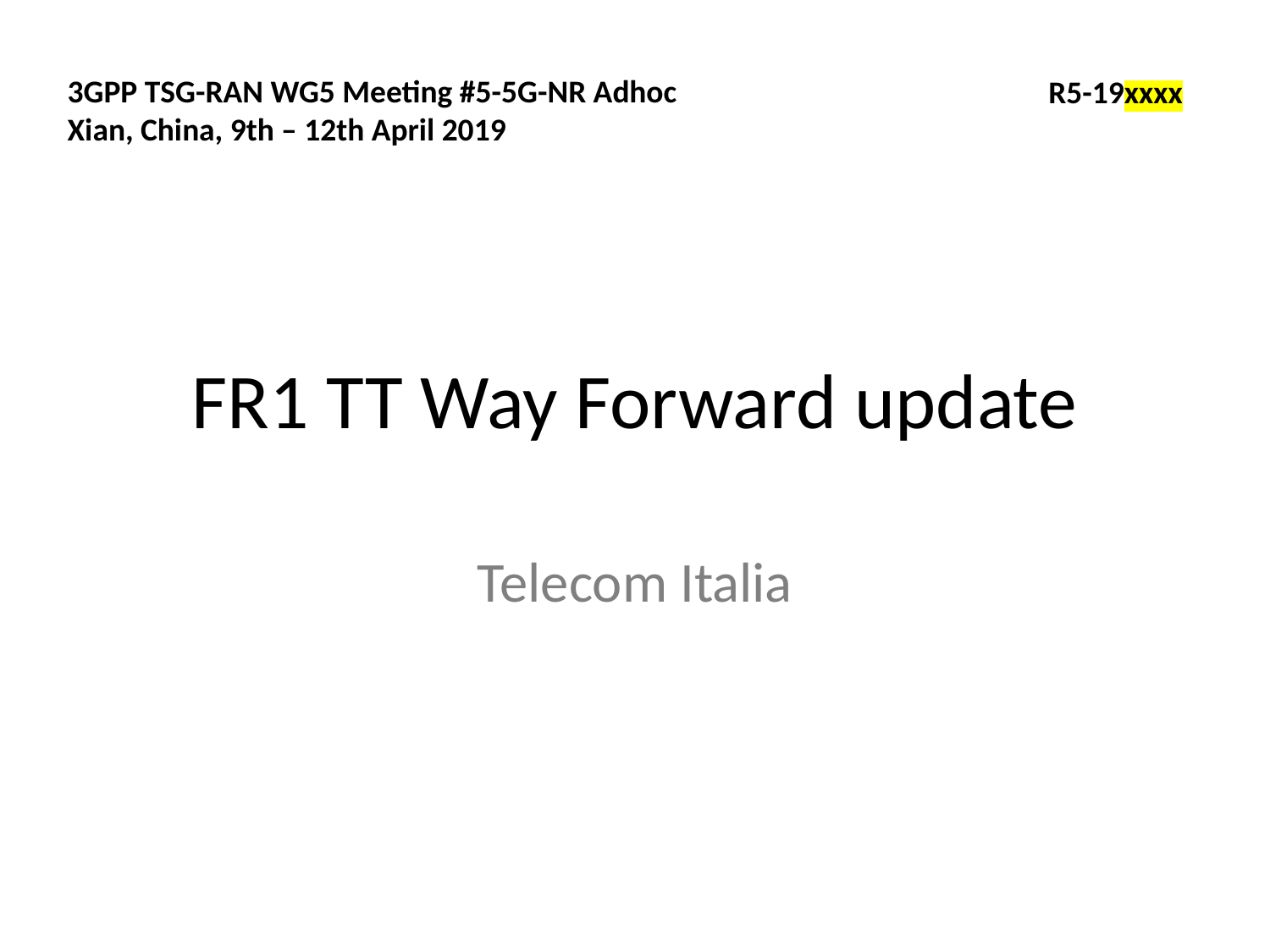

3GPP TSG-RAN WG5 Meeting #5-5G-NR Adhoc
Xian, China, 9th – 12th April 2019

 R5-19xxxx
# FR1 TT Way Forward update
Telecom Italia